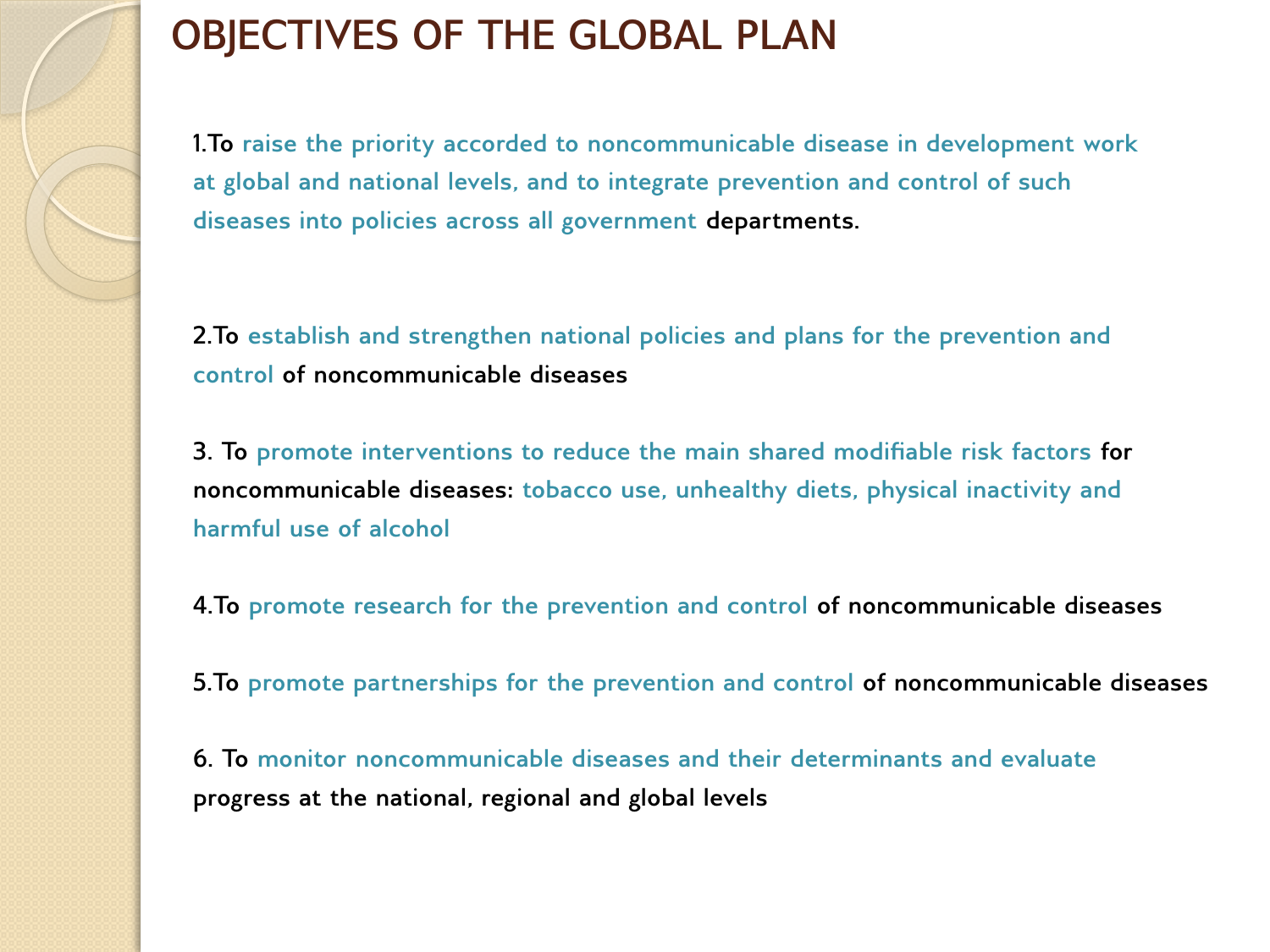

# OBJECTIVES OF THE GLOBAL PLAN

1.To raise the priority accorded to noncommunicable disease in development work
at global and national levels, and to integrate prevention and control of such
diseases into policies across all government departments.

2.To establish and strengthen national policies and plans for the prevention and
control of noncommunicable diseases

3. To promote interventions to reduce the main shared modifiable risk factors for
noncommunicable diseases: tobacco use, unhealthy diets, physical inactivity and
harmful use of alcohol

4.To promote research for the prevention and control of noncommunicable diseases

5.To promote partnerships for the prevention and control of noncommunicable diseases

6. To monitor noncommunicable diseases and their determinants and evaluate
progress at the national, regional and global levels